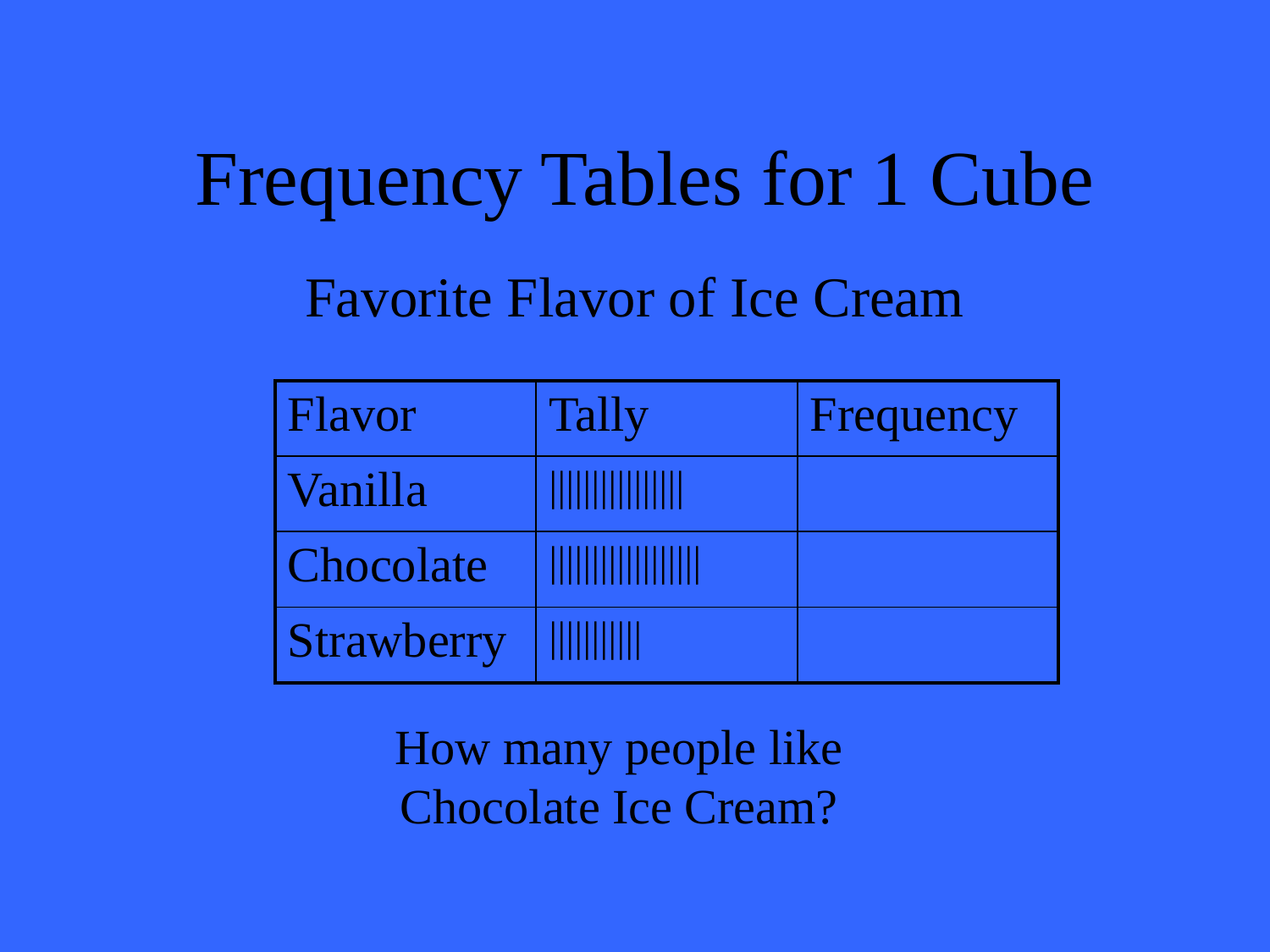

Frequency Tables for 1 Cube
Favorite Flavor of Ice Cream
| Flavor | Tally | Frequency |
| --- | --- | --- |
| Vanilla | |||||||||||||||| |  |
| Chocolate | |||||||||||||||||| |  |
| Strawberry | ||||||||||| |  |

How many people like Chocolate Ice Cream?